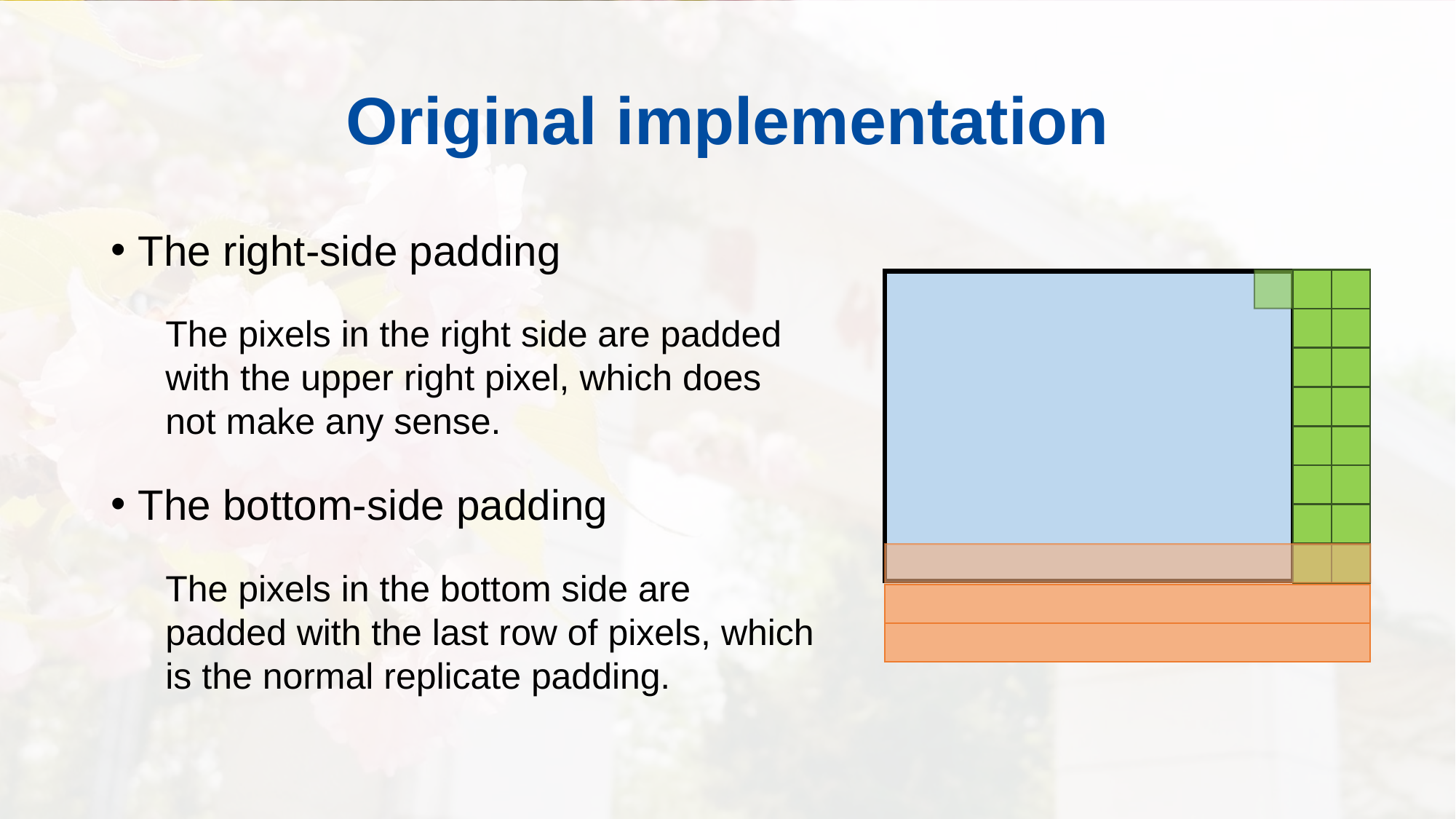

# Original implementation
The right-side padding
The pixels in the right side are padded with the upper right pixel, which does not make any sense.
The bottom-side padding
The pixels in the bottom side are padded with the last row of pixels, which is the normal replicate padding.